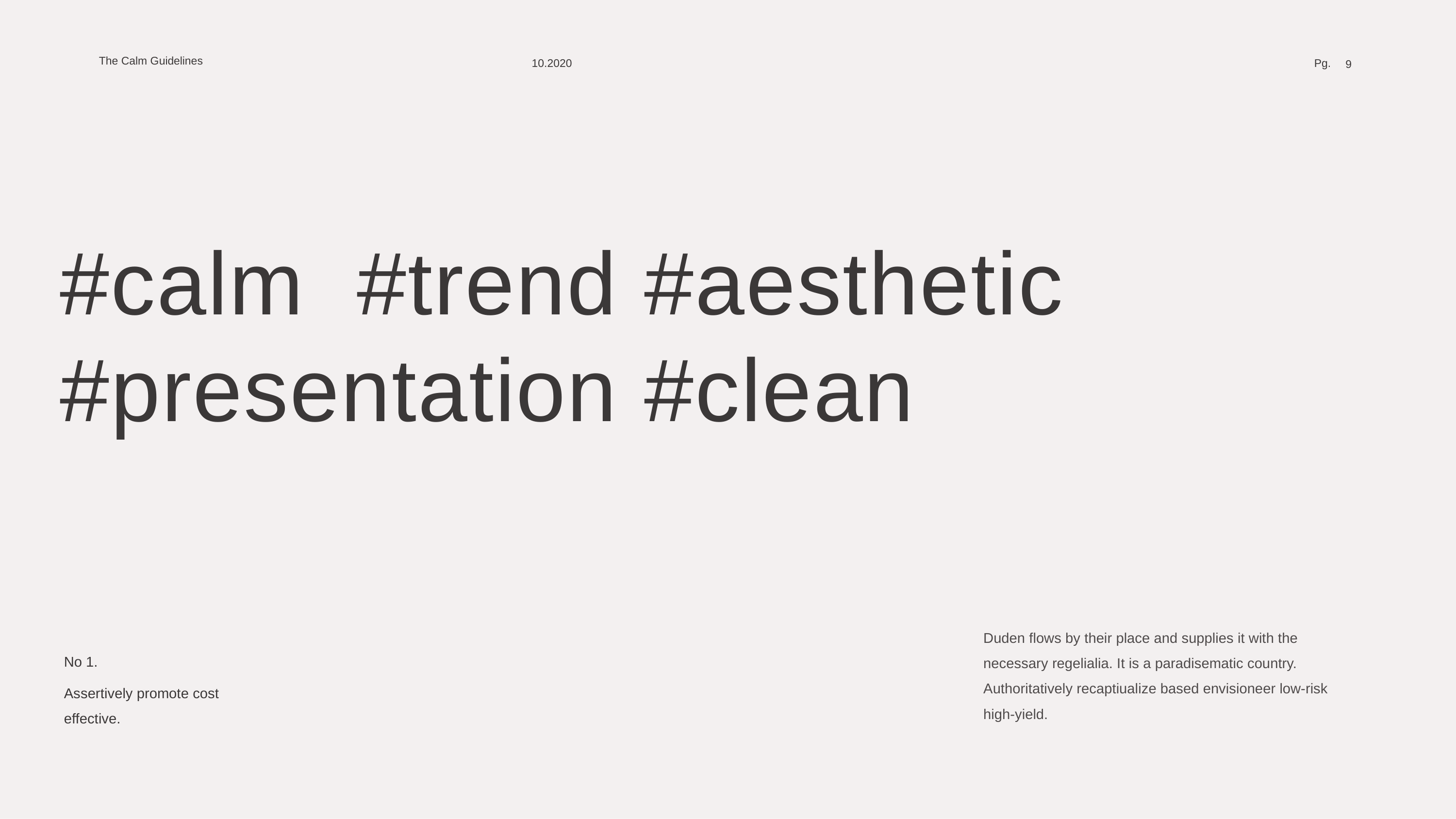

#calm  #trend #aesthetic
#presentation #clean
Duden flows by their place and supplies it with the necessary regelialia. It is a paradisematic country. Authoritatively recaptiualize based envisioneer low-risk high-yield.
No 1.
Assertively promote cost effective.